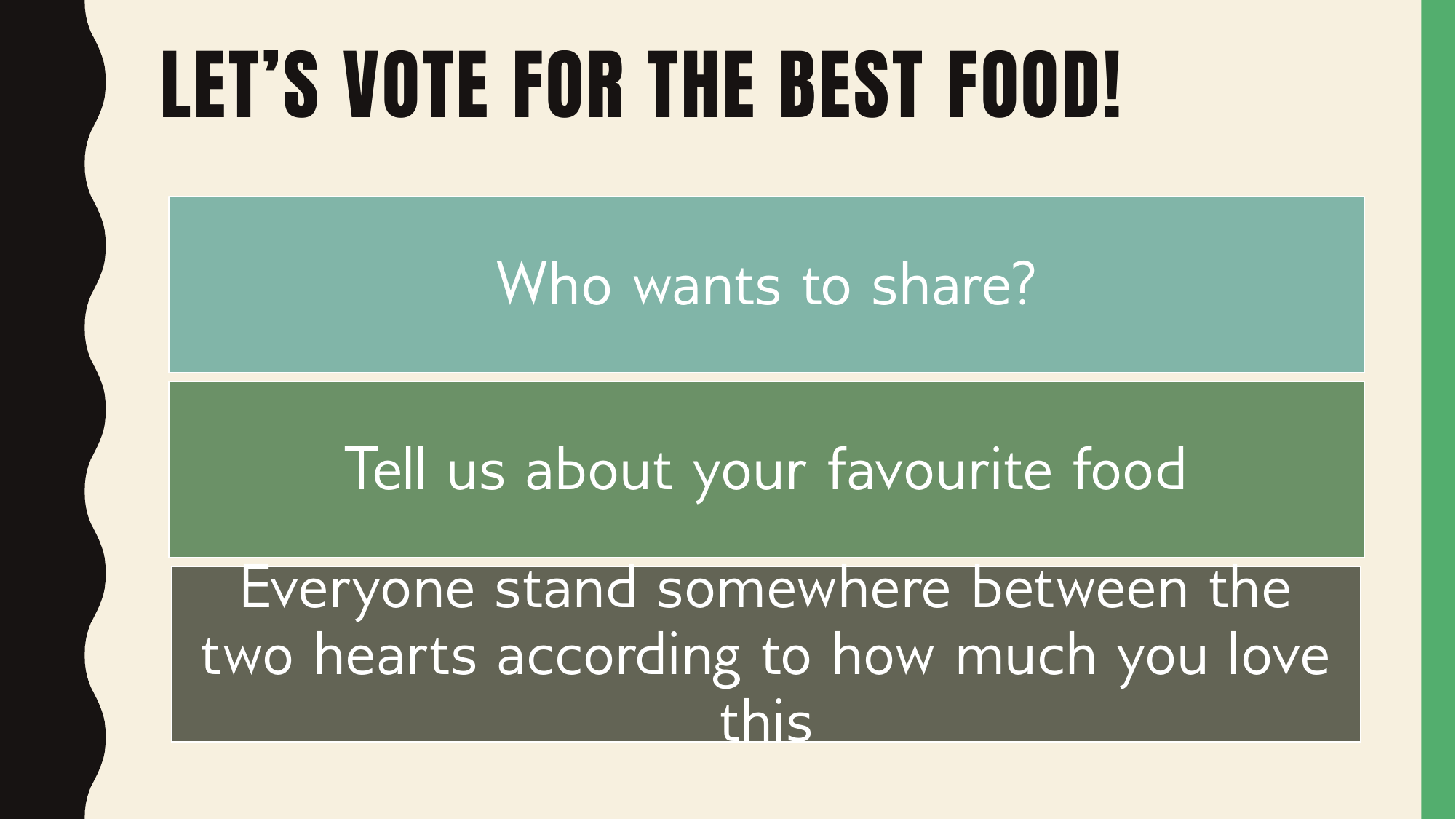

# Let’s vote for the best food!
Who wants to share?
Tell us about your favourite food
Everyone stand somewhere between the two hearts according to how much you love this